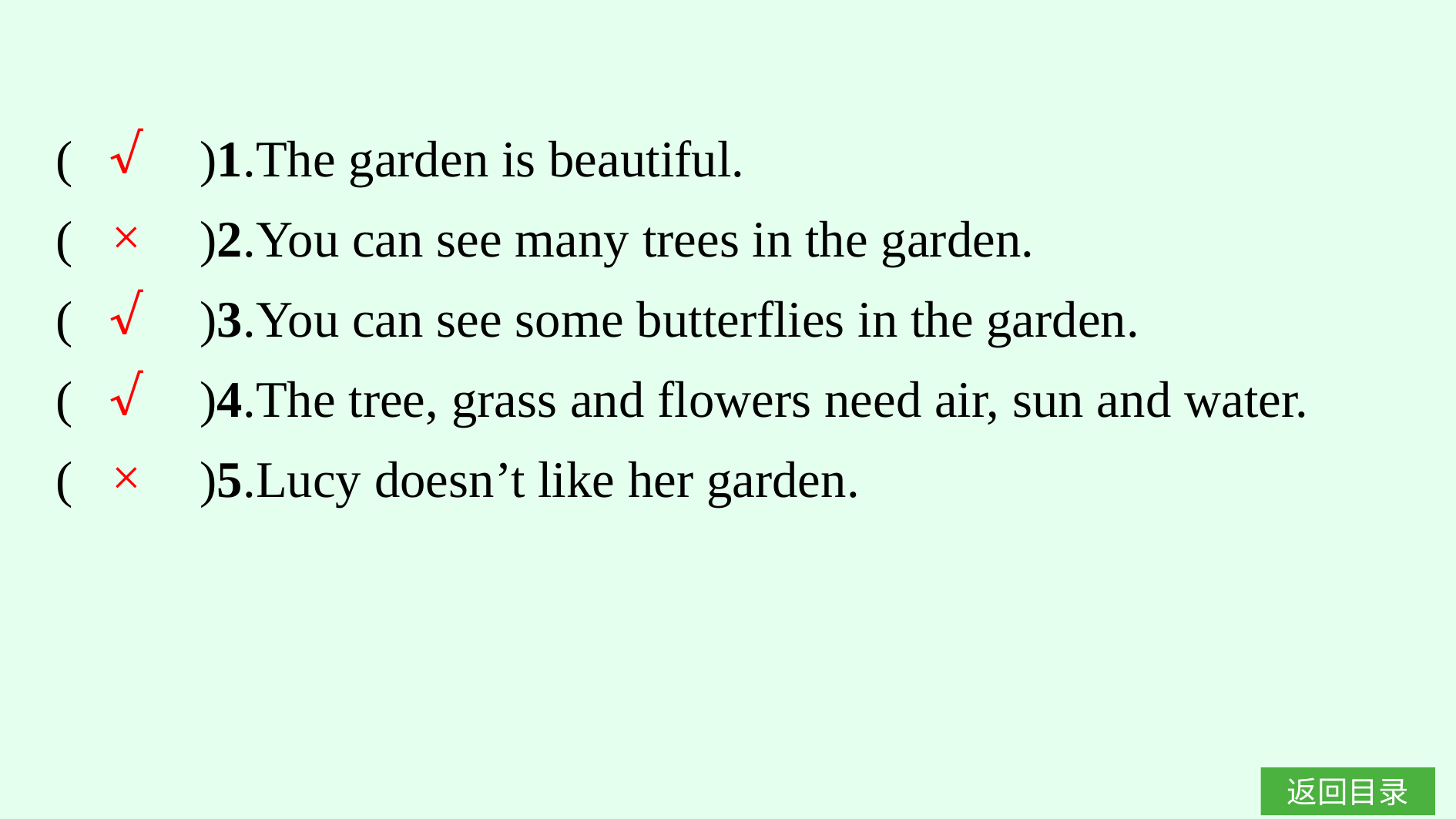

(　　)1.The garden is beautiful.
(　　)2.You can see many trees in the garden.
(　　)3.You can see some butterflies in the garden.
(　　)4.The tree, grass and flowers need air, sun and water.
(　　)5.Lucy doesn’t like her garden.
√
×
√
√
×